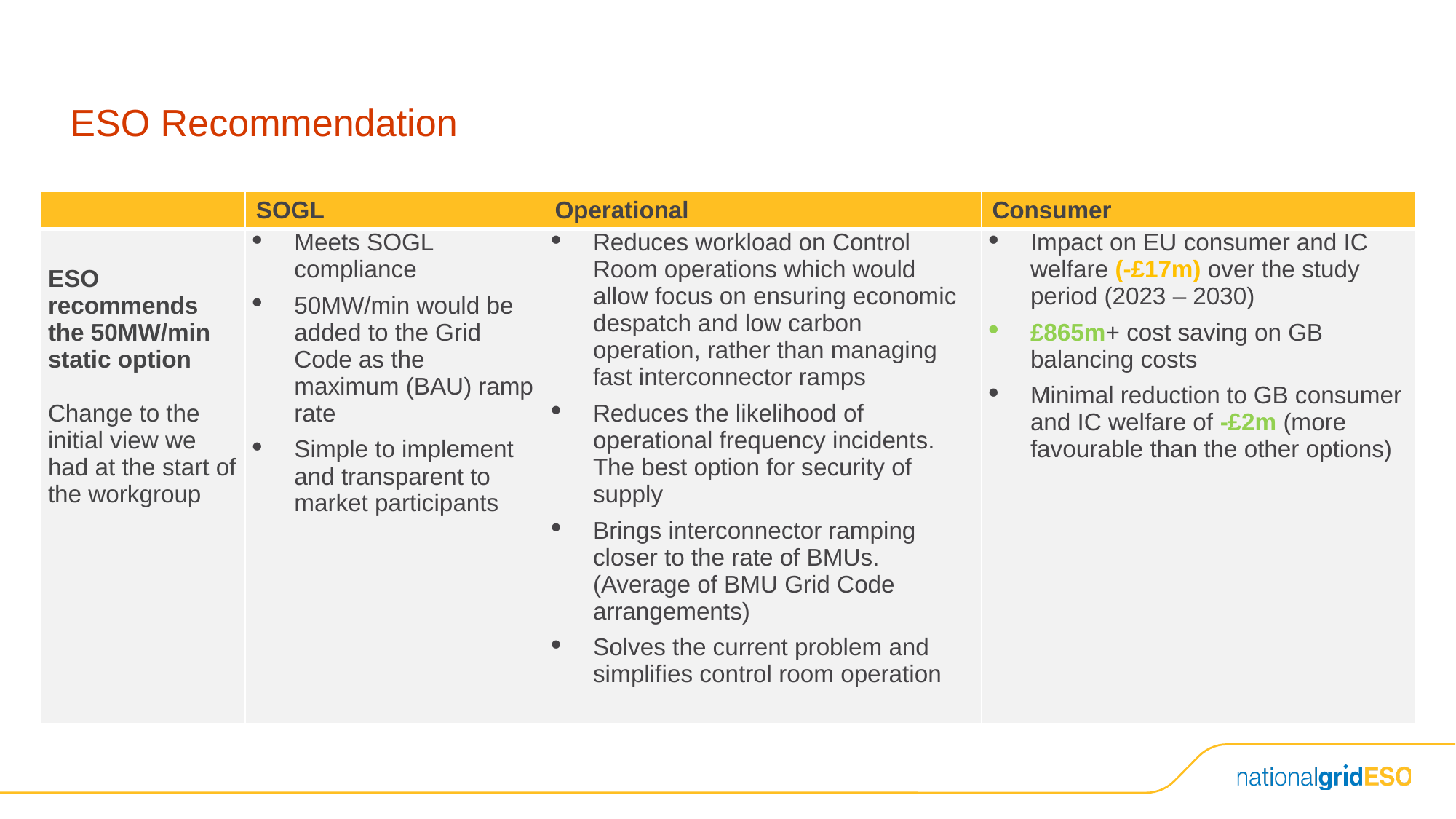

# ESO Recommendation
|  | SOGL | Operational | Consumer |
| --- | --- | --- | --- |
| ESO recommends the 50MW/min static option Change to the initial view we had at the start of the workgroup | Meets SOGL compliance 50MW/min would be added to the Grid Code as the maximum (BAU) ramp rate Simple to implement and transparent to market participants | Reduces workload on Control Room operations which would allow focus on ensuring economic despatch and low carbon operation, rather than managing fast interconnector ramps Reduces the likelihood of operational frequency incidents. The best option for security of supply Brings interconnector ramping closer to the rate of BMUs. (Average of BMU Grid Code arrangements) Solves the current problem and simplifies control room operation | Impact on EU consumer and IC welfare (-£17m) over the study period (2023 – 2030) £865m+ cost saving on GB balancing costs Minimal reduction to GB consumer and IC welfare of -£2m (more favourable than the other options) |